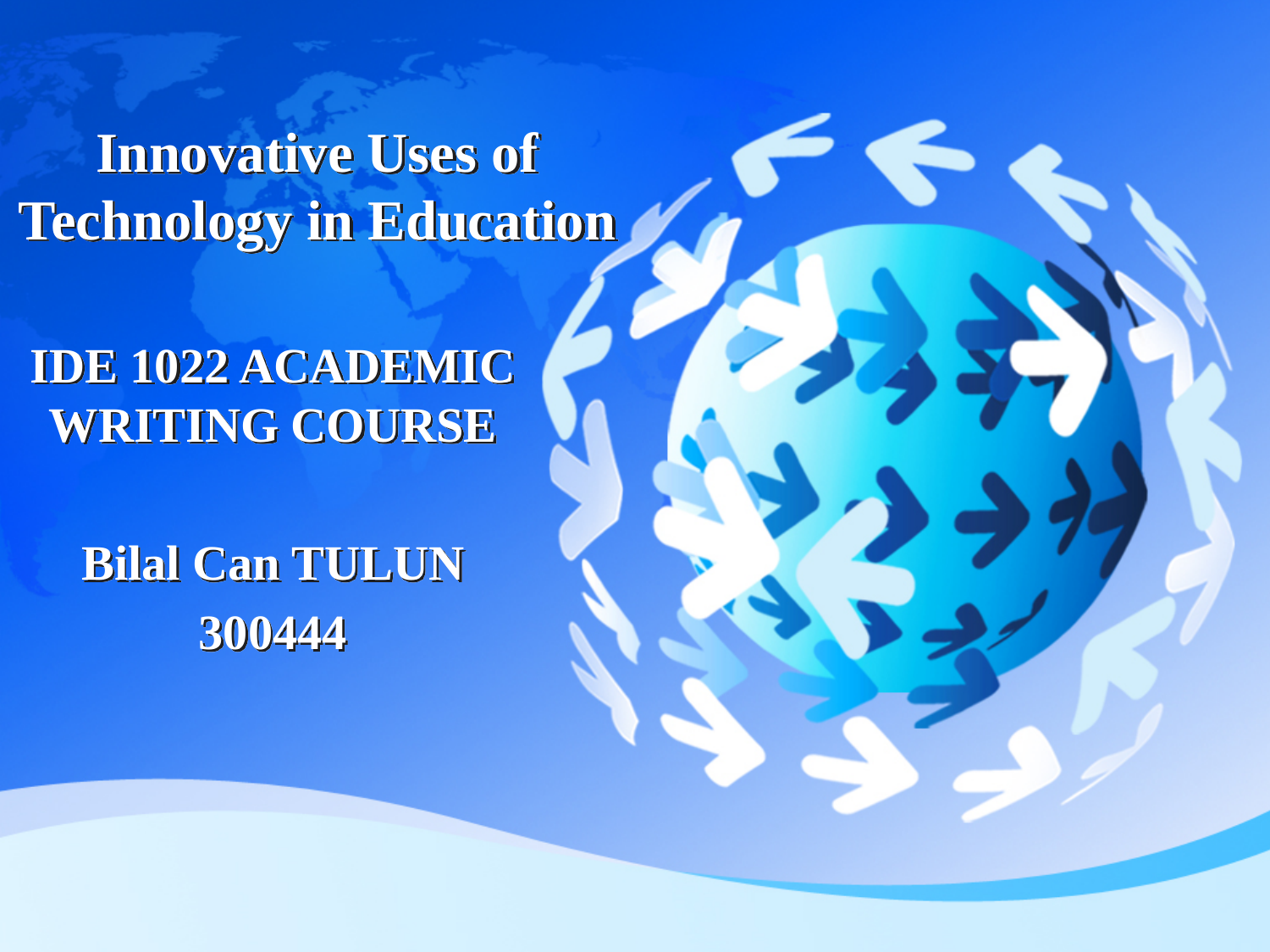

# Innovative Uses of Technology in Education
IDE 1022 ACADEMIC WRITING COURSE

Bilal Can TULUN
300444